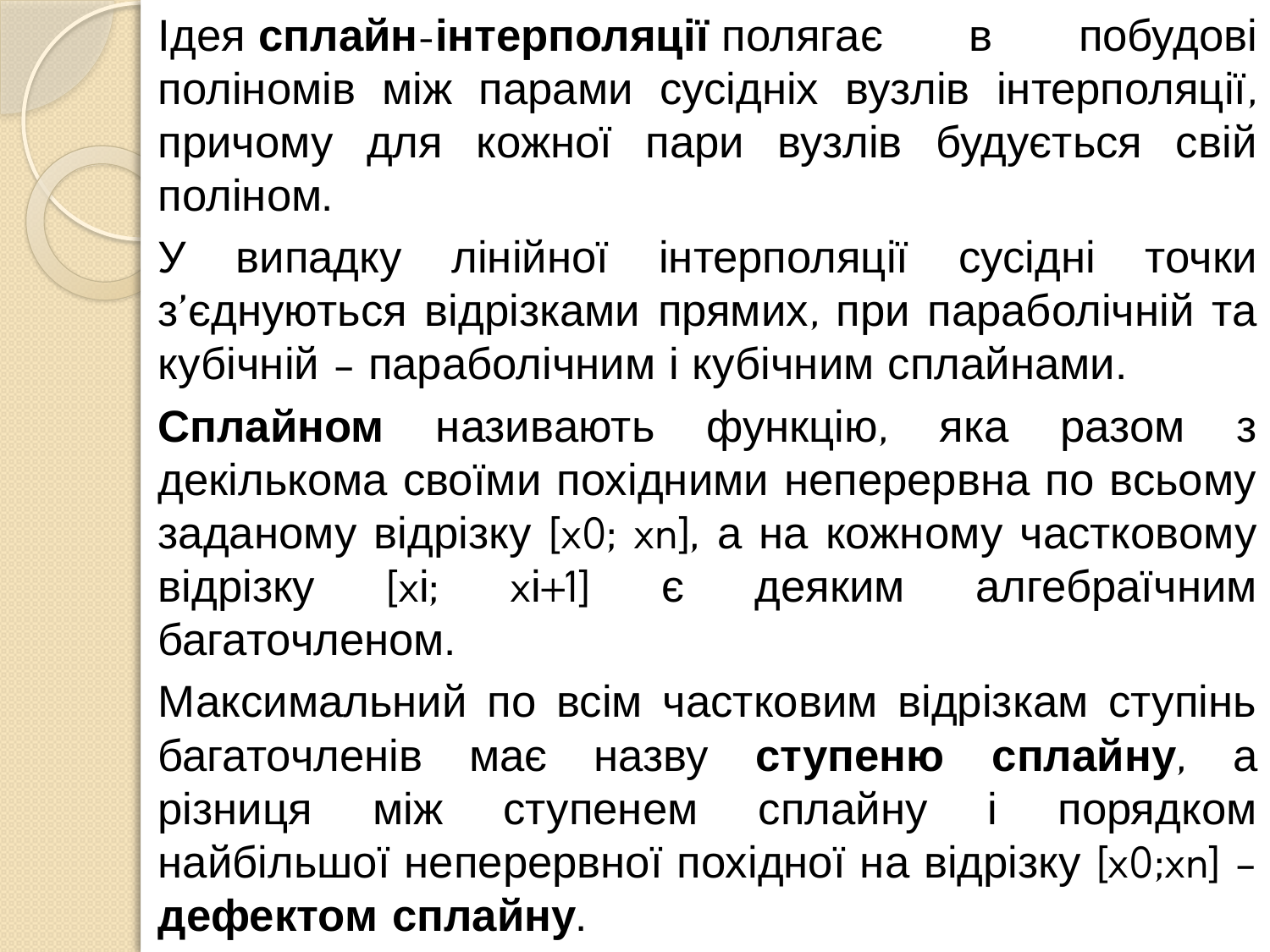

Ідея сплайн-інтерполяції полягає в побудові поліномів між парами сусідніх вузлів інтерполяції, причому для кожної пари вузлів будується свій поліном.
	У випадку лінійної інтерполяції сусідні точки з’єднуються відрізками прямих, при параболічній та кубічній – параболічним і кубічним сплайнами.
	Сплайном називають функцію, яка разом з декількома своїми похідними неперервна по всьому заданому відрізку [x0; xn], а на кожному частковому відрізку [xі; xі+1] є деяким алгебраїчним багаточленом.
	Максимальний по всім частковим відрізкам ступінь багаточленів має назву ступеню сплайну, а різниця між ступенем сплайну і порядком найбільшої неперервної похідної на відрізку [x0;xn] – дефектом сплайну.